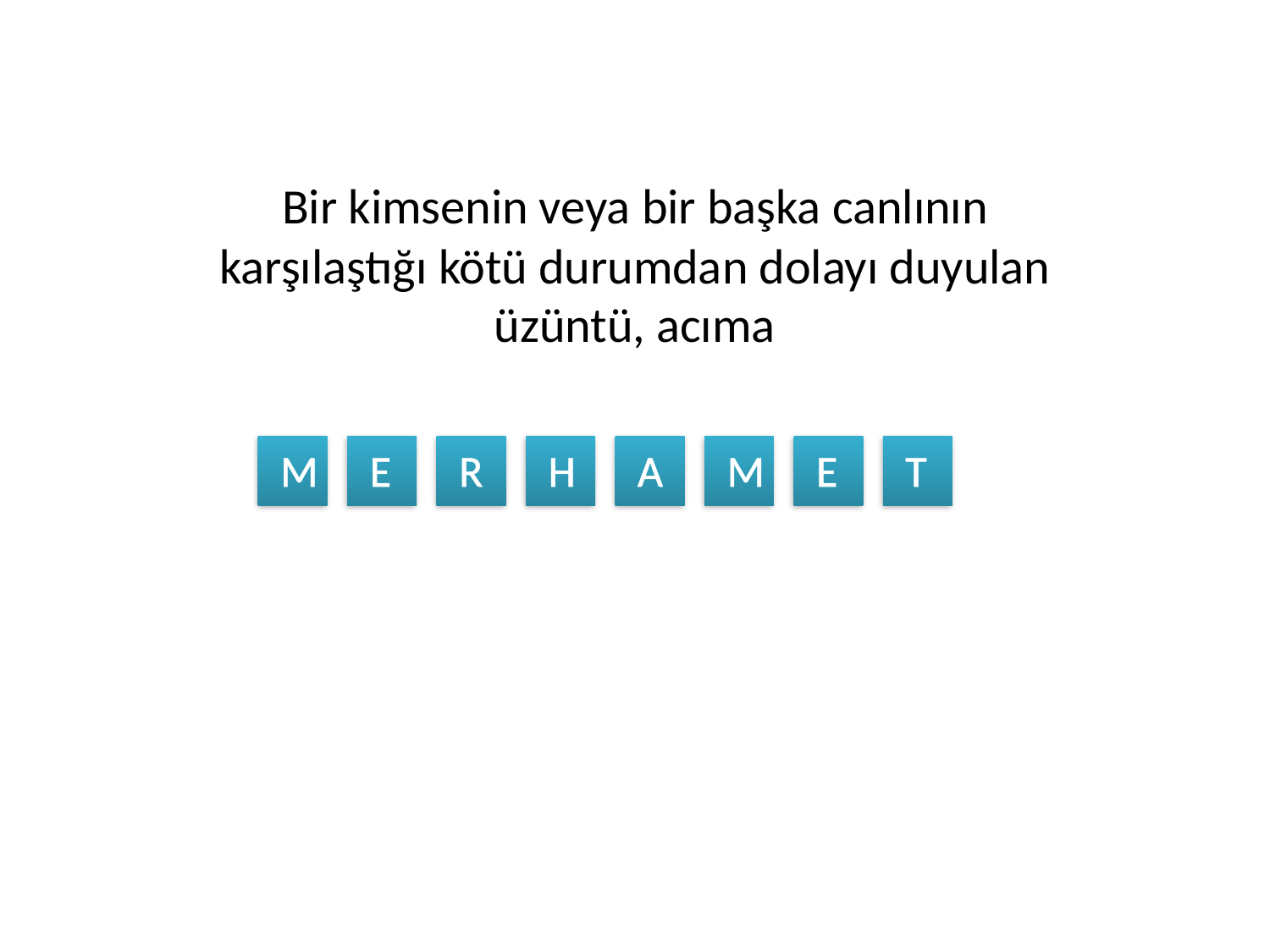

Bir kimsenin veya bir başka canlının karşılaştığı kötü durumdan dolayı duyulan üzüntü, acıma

M

E

R

H

A

M

E

T